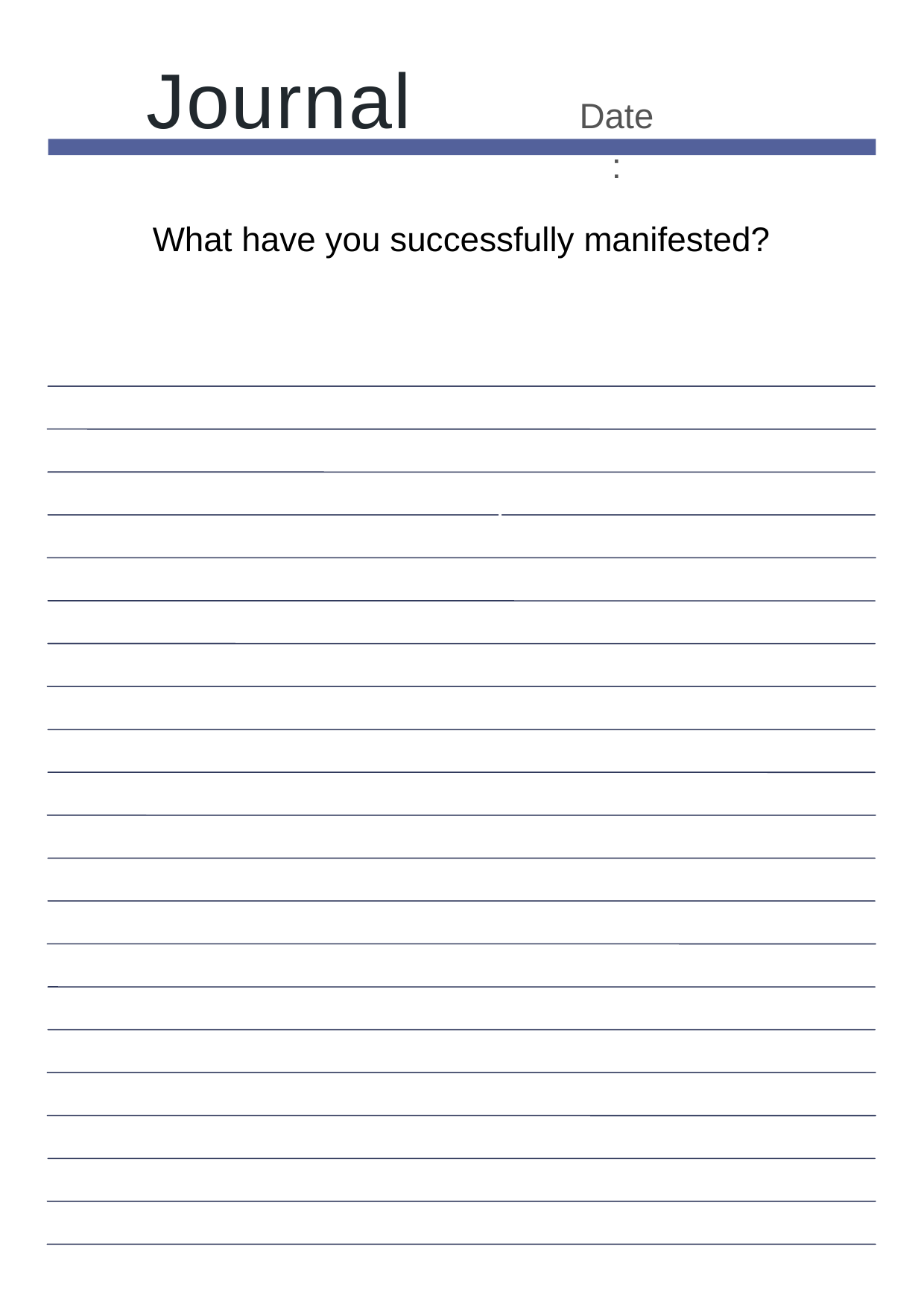

Journal
Date:

What have you successfully manifested?

Journal Prompt Here